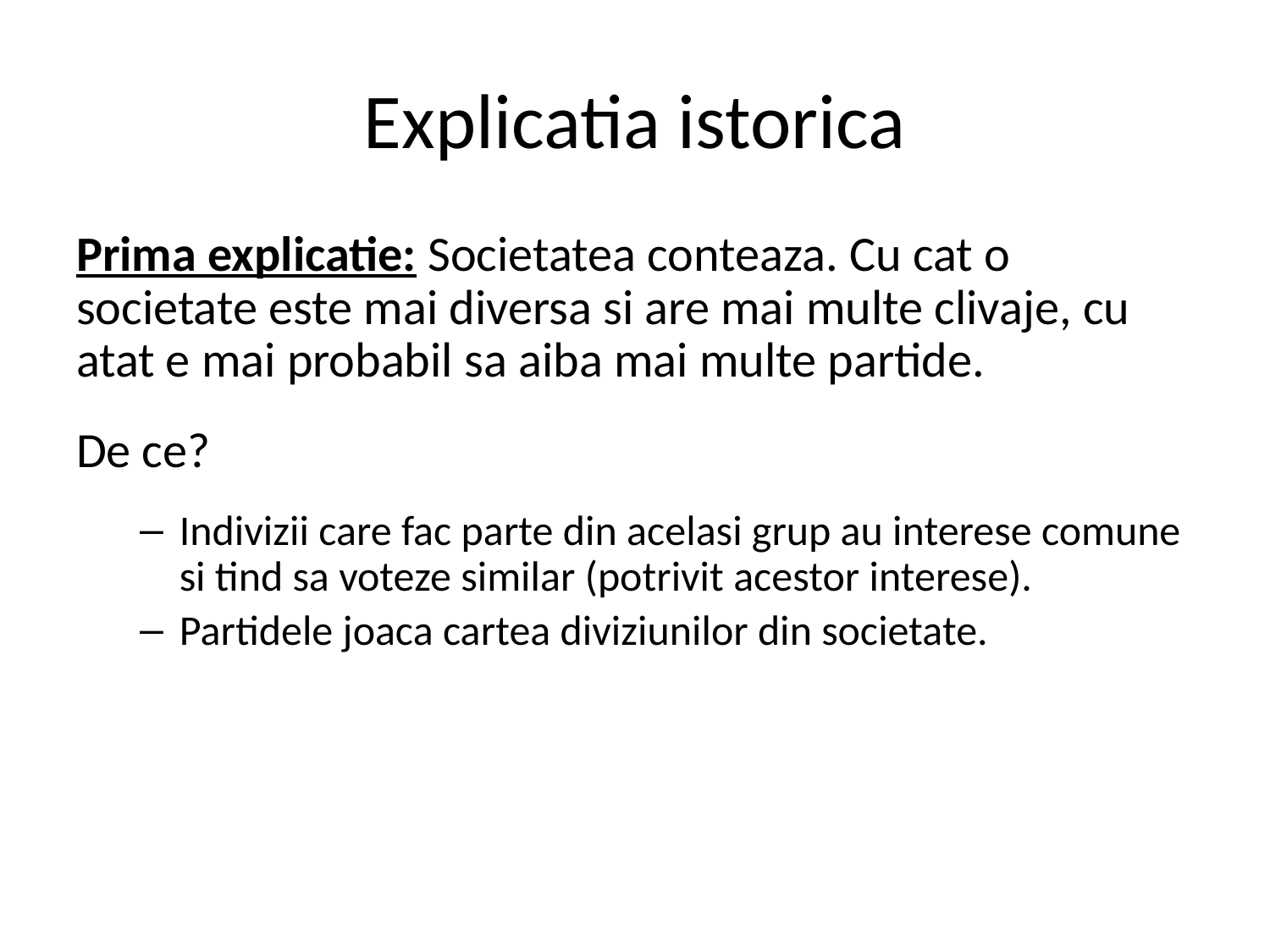

# Explicatia istorica
Prima explicatie: Societatea conteaza. Cu cat o societate este mai diversa si are mai multe clivaje, cu atat e mai probabil sa aiba mai multe partide.

De ce?

Indivizii care fac parte din acelasi grup au interese comune si tind sa voteze similar (potrivit acestor interese).
Partidele joaca cartea diviziunilor din societate.